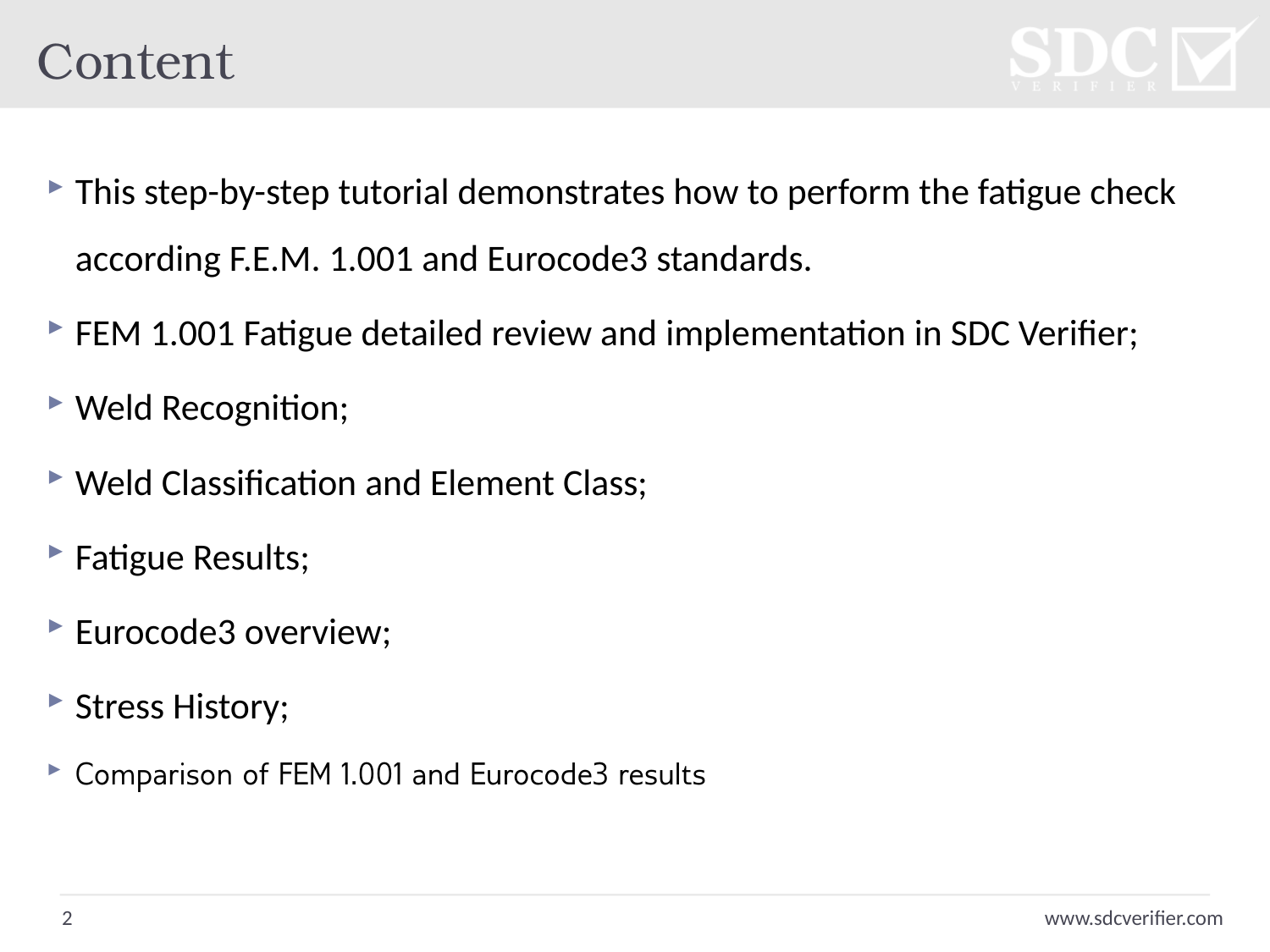

# Content
This step-by-step tutorial demonstrates how to perform the fatigue check according F.E.M. 1.001 and Eurocode3 standards.
FEM 1.001 Fatigue detailed review and implementation in SDC Verifier;
Weld Recognition;
Weld Classification and Element Class;
Fatigue Results;
Eurocode3 overview;
Stress History;
Comparison of FEM 1.001 and Eurocode3 results

2
www.sdcverifier.com